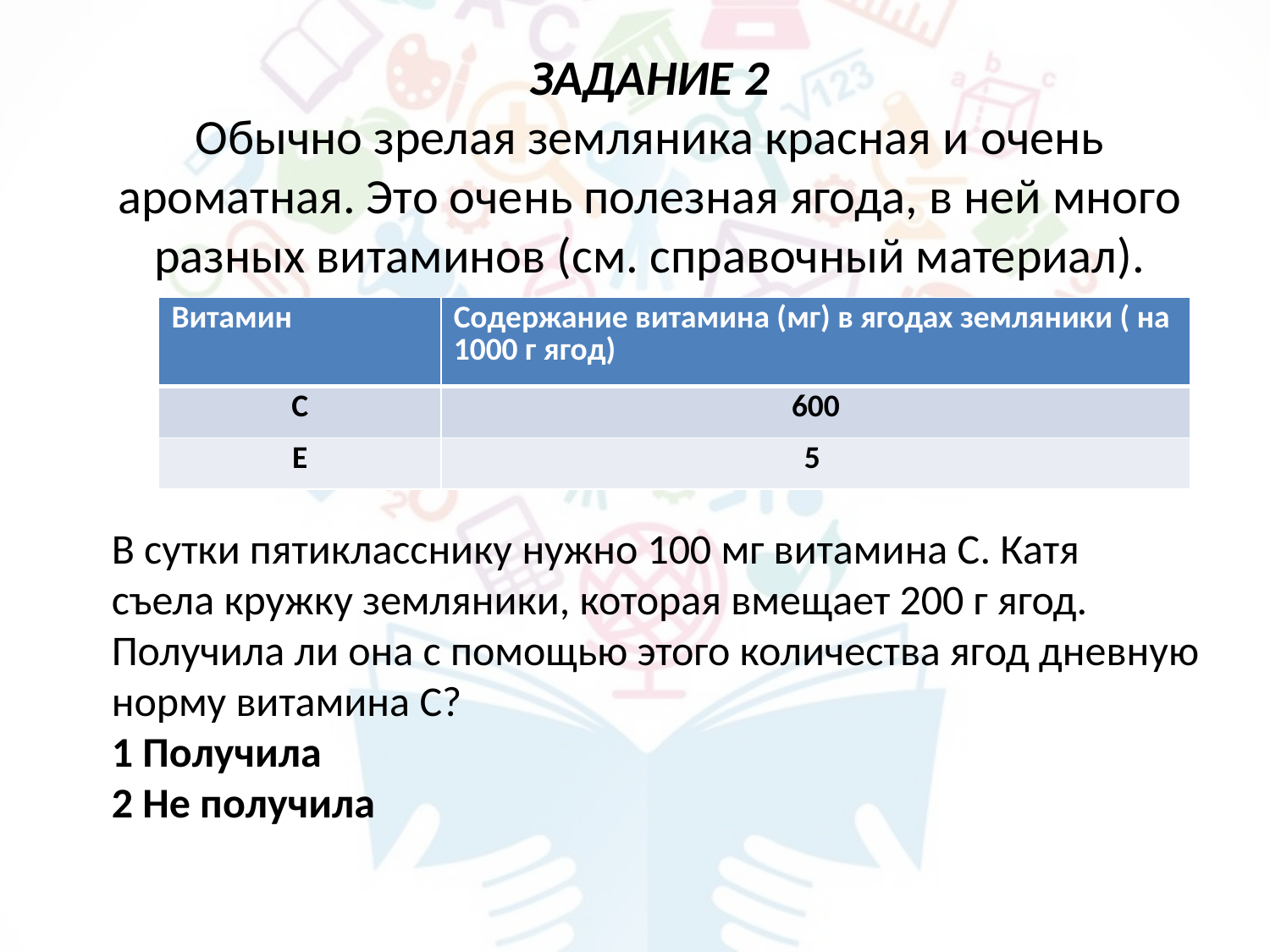

ЗАДАНИЕ 2
Обычно зрелая земляника красная и очень ароматная. Это очень полезная ягода, в ней много разных витаминов (см. справочный материал).

| Витамин | Содержание витамина (мг) в ягодах земляники ( на 1000 г ягод) |
| --- | --- |
| С | 600 |
| Е | 5 |
В сутки пятикласснику нужно 100 мг витамина С. Катя
съела кружку земляники, которая вмещает 200 г ягод.
Получила ли она с помощью этого количества ягод дневную
норму витамина С?
1 Получила
2 Не получила